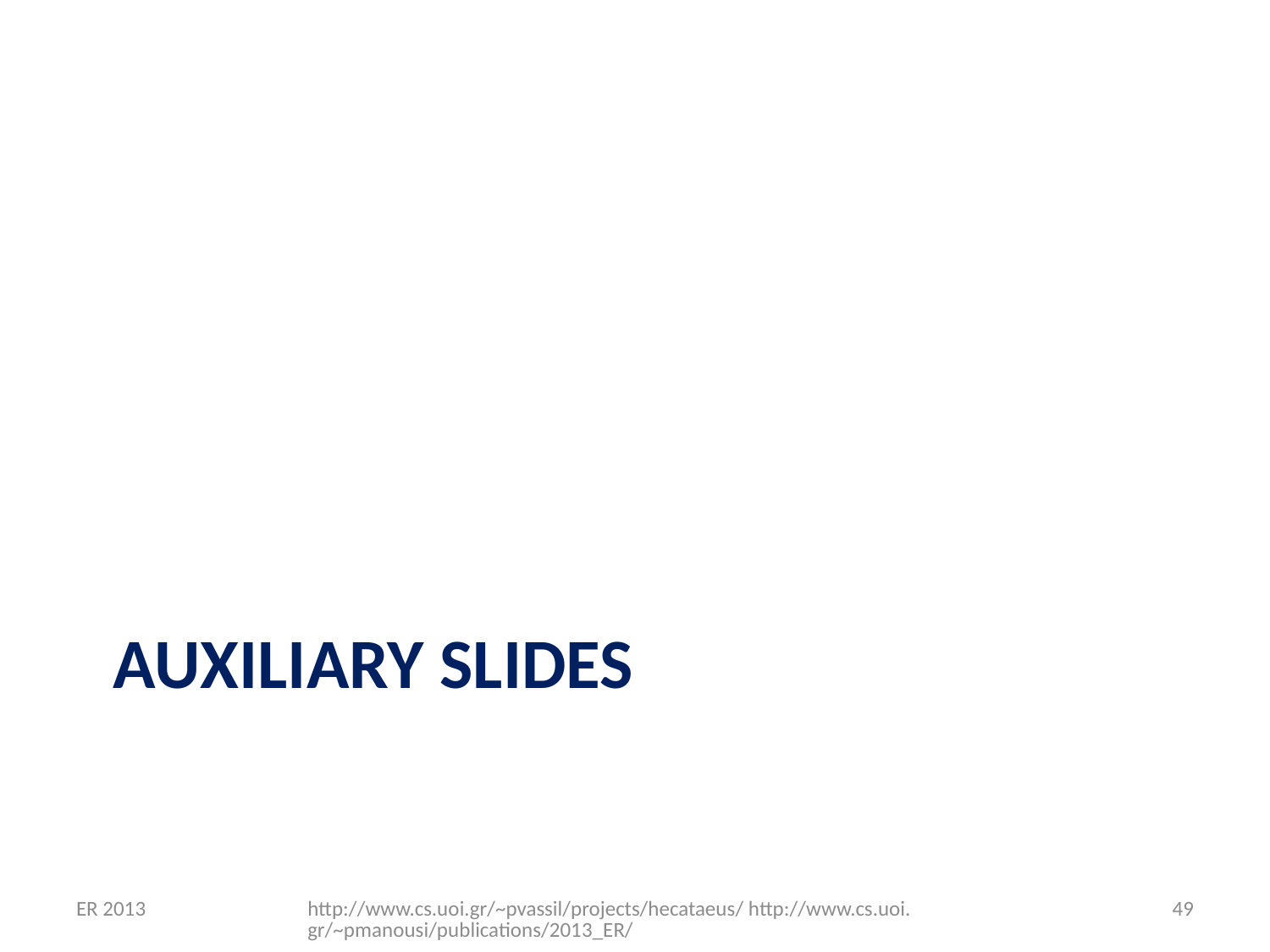

# Auxiliary slides
ER 2013
http://www.cs.uoi.gr/~pvassil/projects/hecataeus/ http://www.cs.uoi.gr/~pmanousi/publications/2013_ER/
49